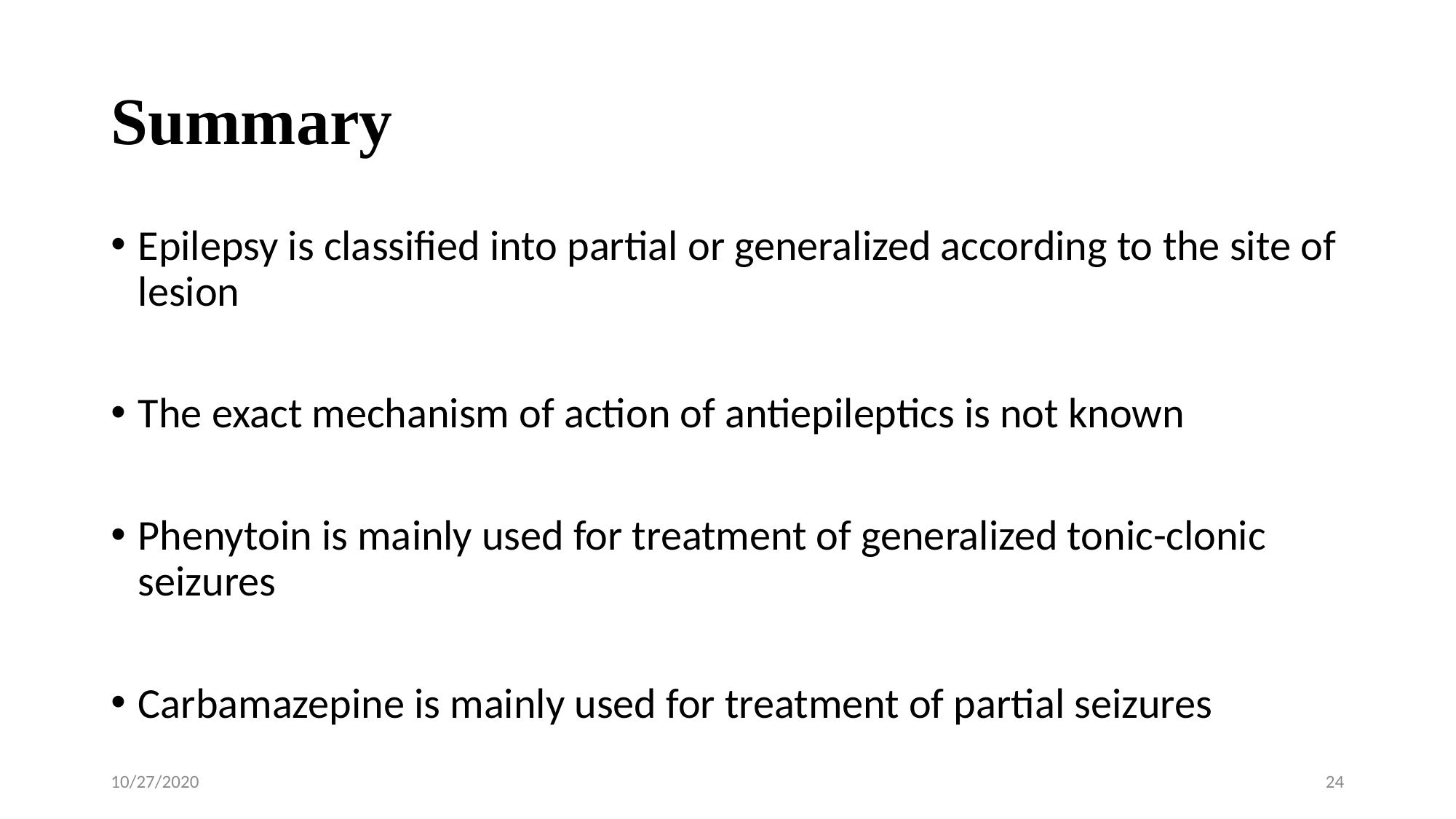

# Summary
Epilepsy is classified into partial or generalized according to the site of lesion

The exact mechanism of action of antiepileptics is not known

Phenytoin is mainly used for treatment of generalized tonic-clonic seizures

Carbamazepine is mainly used for treatment of partial seizures

10/27/2020
24